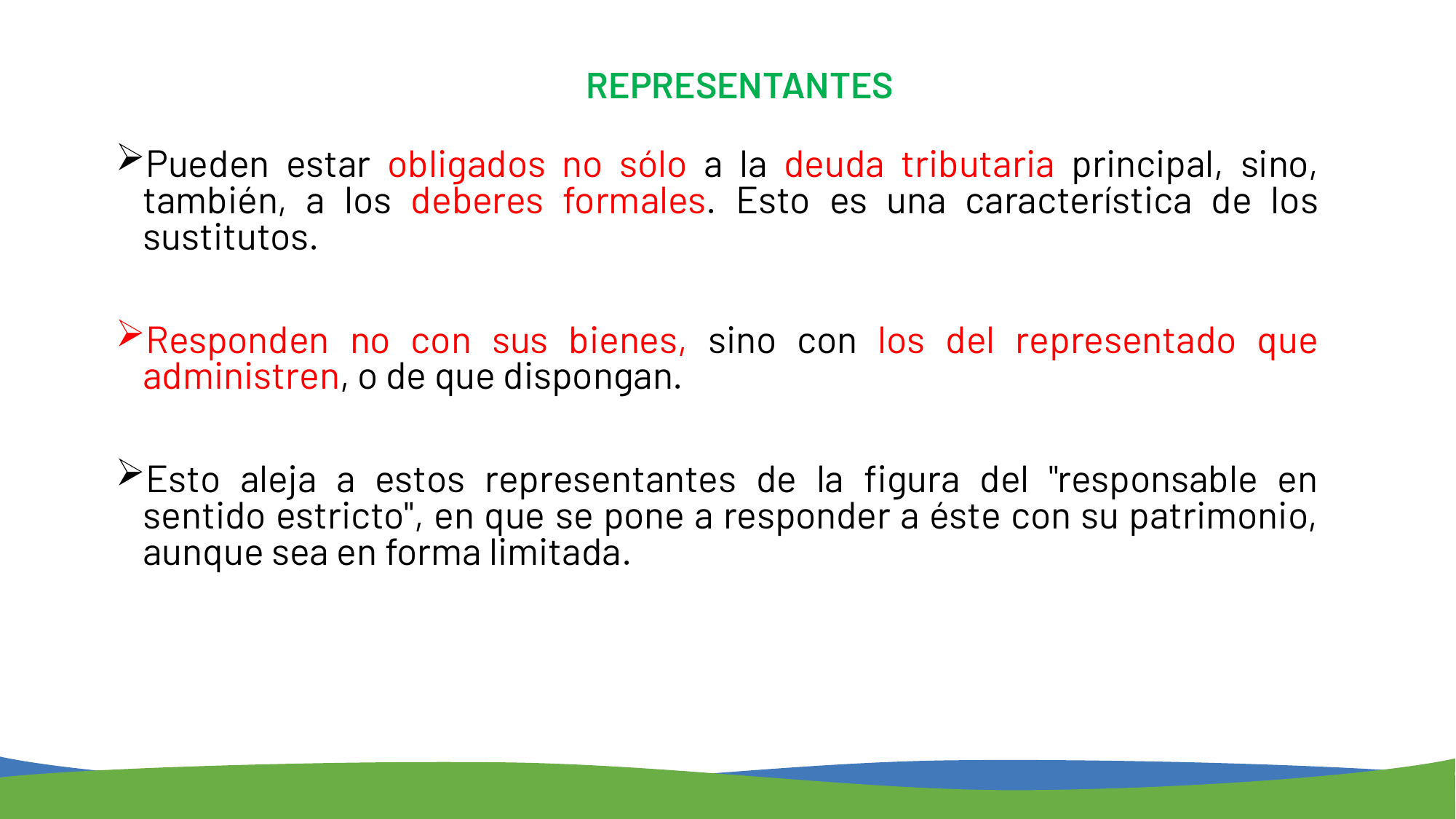

REPRESENTANTES
Pueden estar obligados no sólo a la deuda tributaria principal, sino, también, a los deberes formales. Esto es una característica de los sustitutos.

Responden no con sus bienes, sino con los del representado que administren, o de que dispongan.

Esto aleja a estos representantes de la figura del "responsable en sentido estricto", en que se pone a responder a éste con su patrimonio, aunque sea en forma limitada.